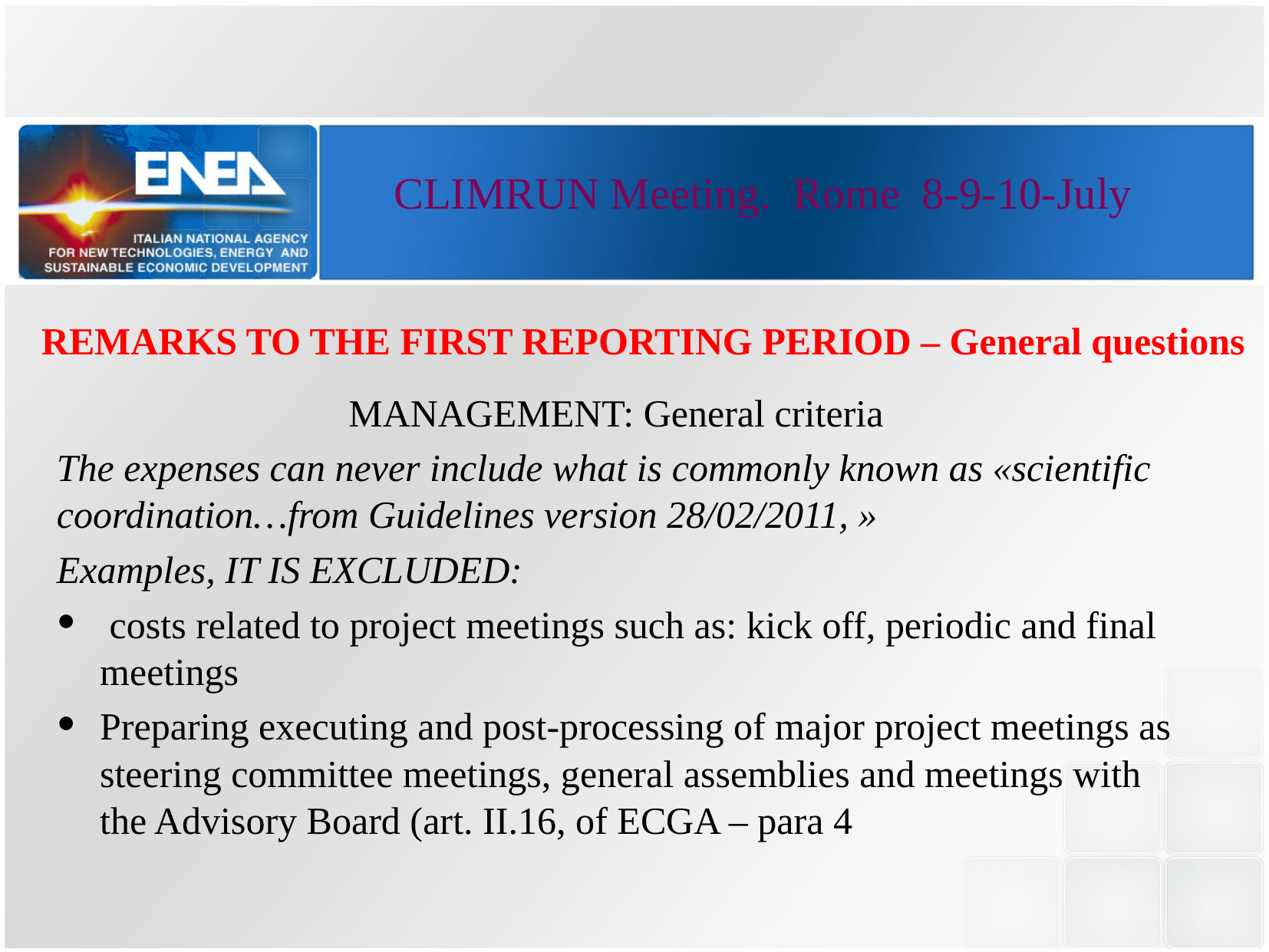

CLIMRUN Meeting.  Rome  8-9-10-July
REMARKS TO THE FIRST REPORTING PERIOD – General questions
MANAGEMENT: General criteria
The expenses can never include what is commonly known as «scientific coordination…from Guidelines version 28/02/2011, »
Examples, IT IS EXCLUDED:
 costs related to project meetings such as: kick off, periodic and final meetings
Preparing executing and post-processing of major project meetings as steering committee meetings, general assemblies and meetings with the Advisory Board (art. II.16, of ECGA – para 4